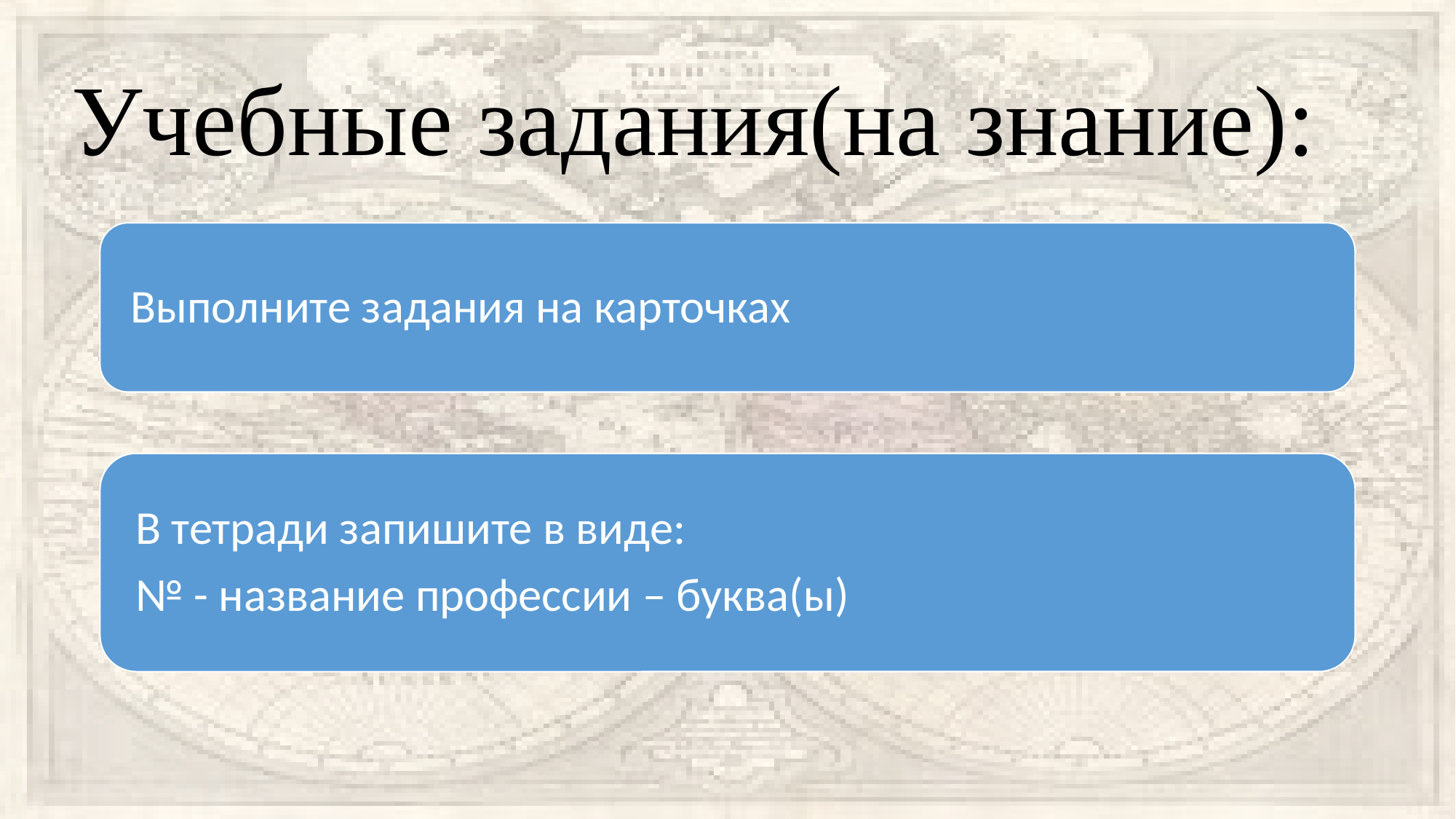

# Учебные задания(на знание):
Выполните задания на карточках

В тетради запишите в виде:
№ - название профессии – буква(ы)